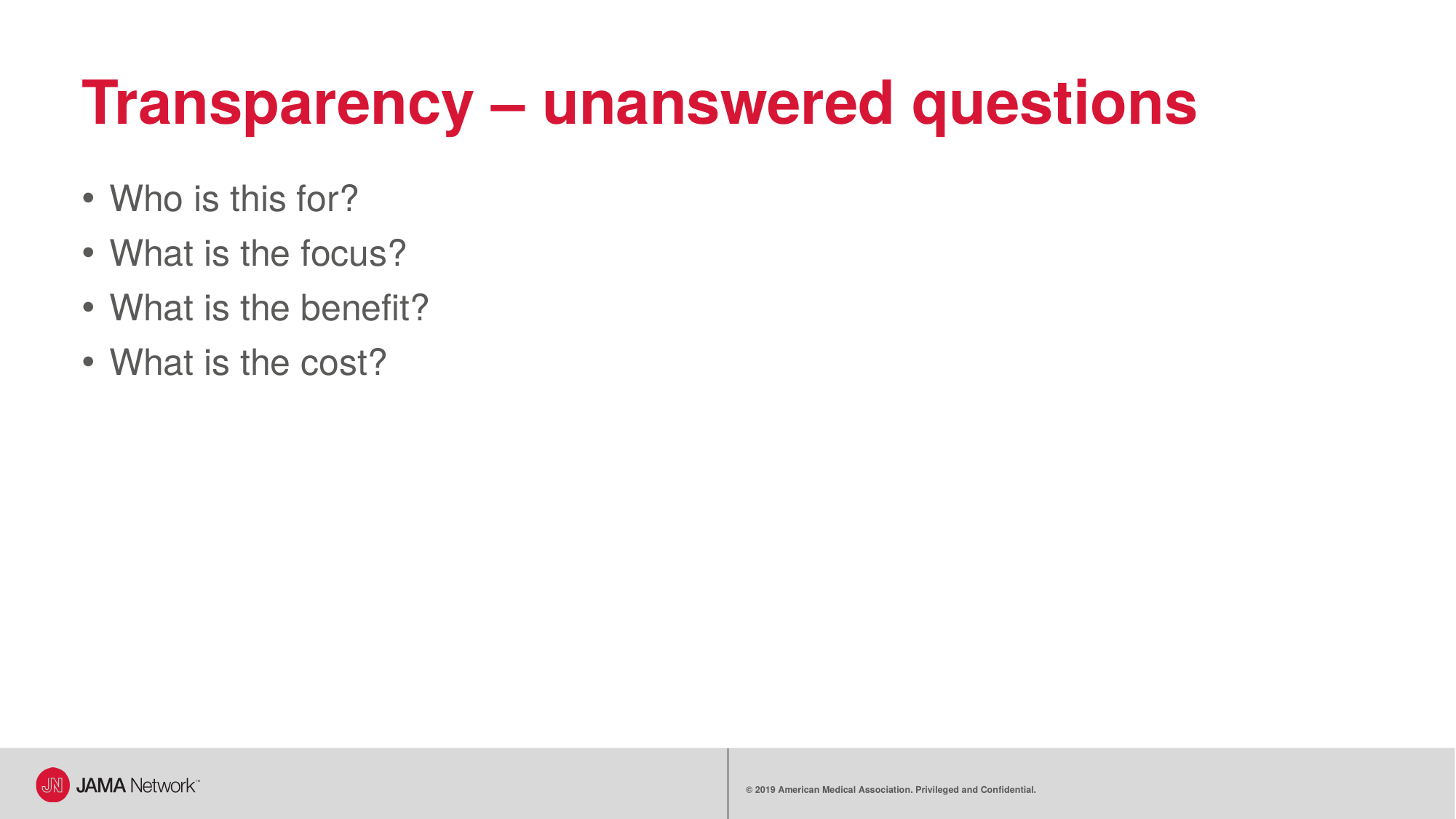

# Transparency – unanswered questions
Who is this for?
What is the focus?
What is the benefit?
What is the cost?